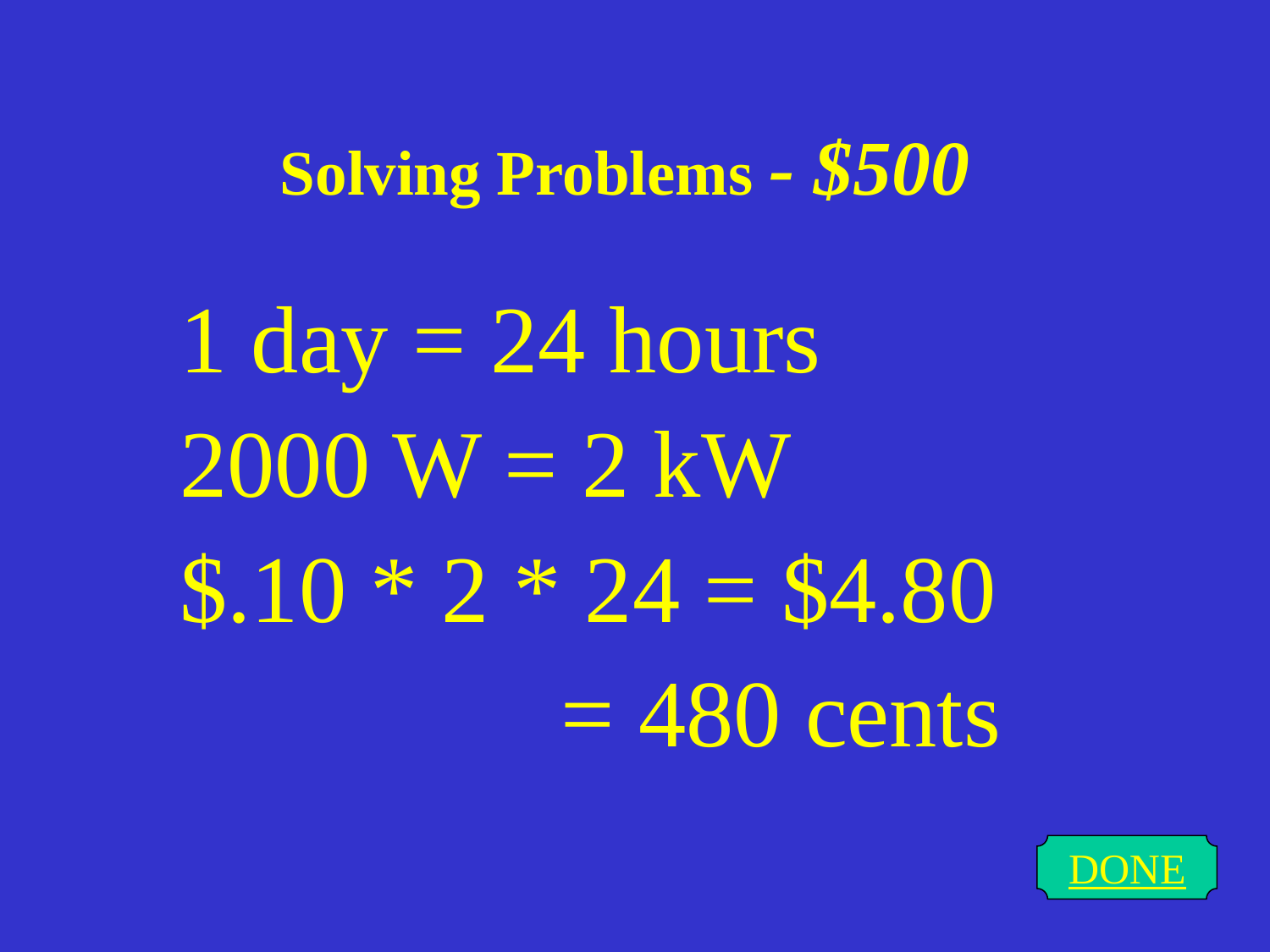

# Solving Problems - $500
1 day = 24 hours
2000 W = 2 kW
$.10 * 2 * 24 = $4.80
			= 480 cents

DONE